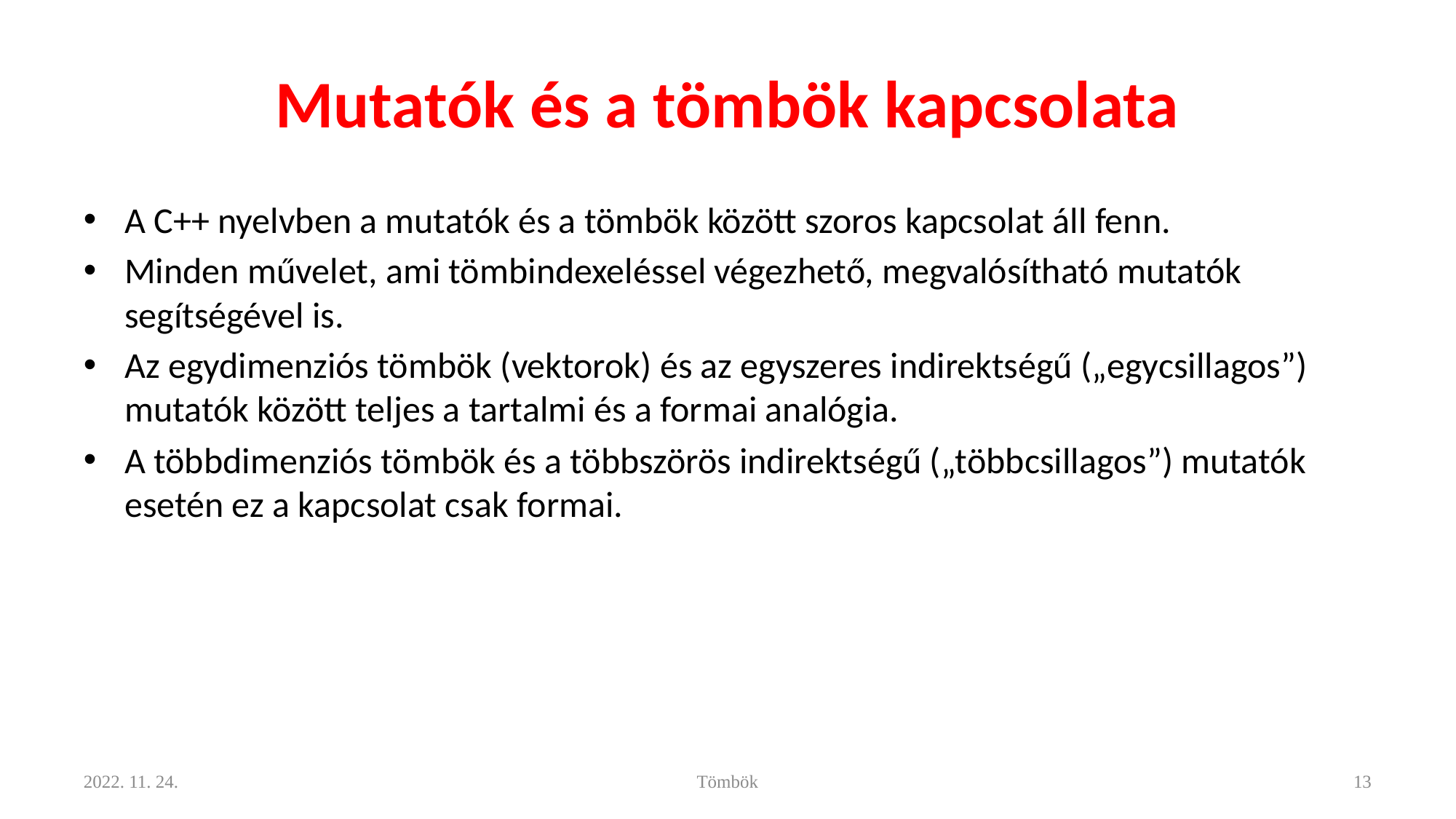

# Mutatók és a tömbök kapcsolata
A C++ nyelvben a mutatók és a tömbök között szoros kapcsolat áll fenn.
Minden művelet, ami tömbindexeléssel végezhető, megvalósítható mutatók segítségével is.
Az egydimenziós tömbök (vektorok) és az egyszeres indirektségű („egycsillagos”) mutatók között teljes a tartalmi és a formai analógia.
A többdimenziós tömbök és a többszörös indirektségű („többcsillagos”) mutatók esetén ez a kapcsolat csak formai.
2022. 11. 24.
Tömbök
13